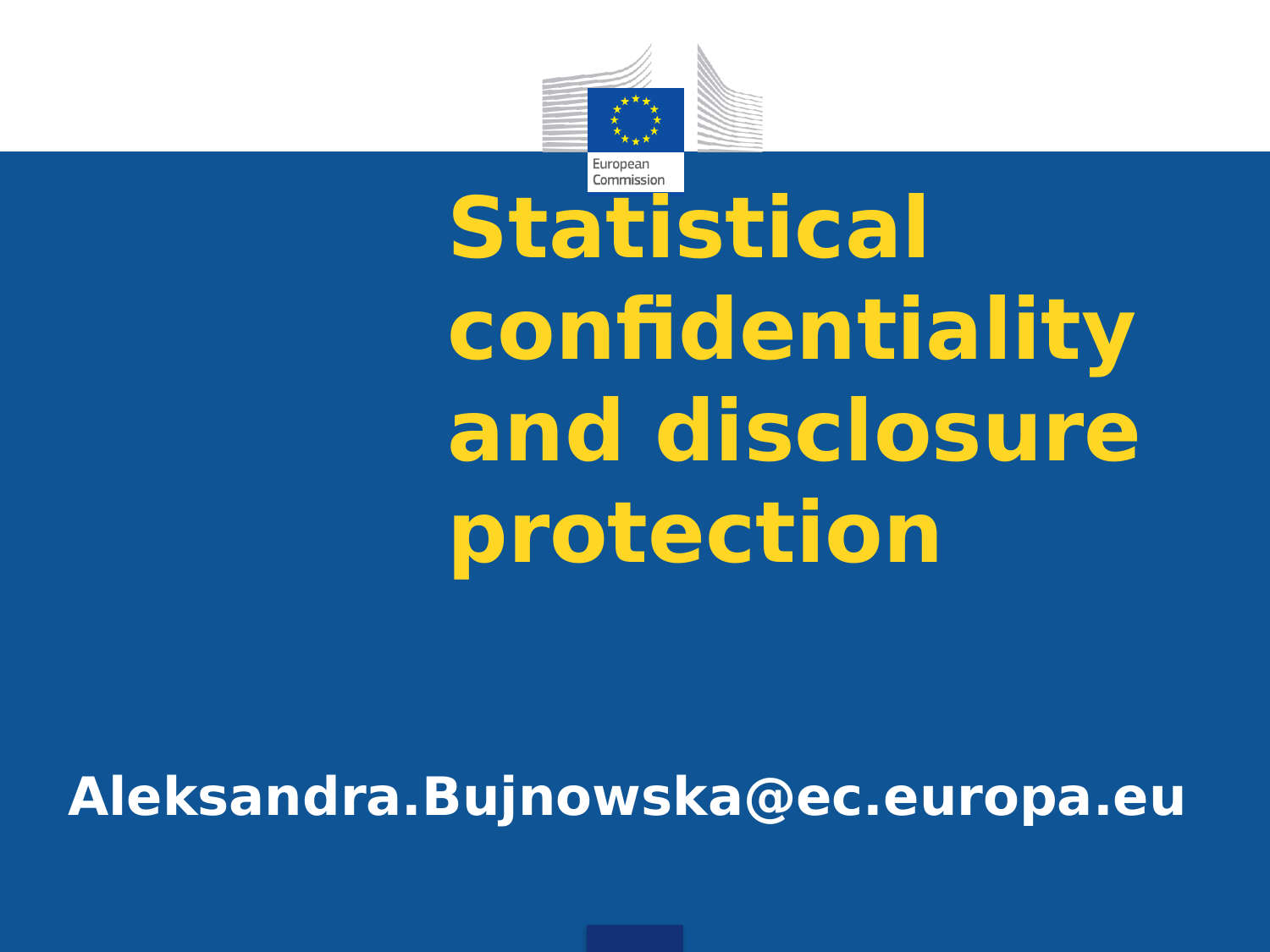

# Statistical confidentiality and disclosure protection
Aleksandra.Bujnowska@ec.europa.eu